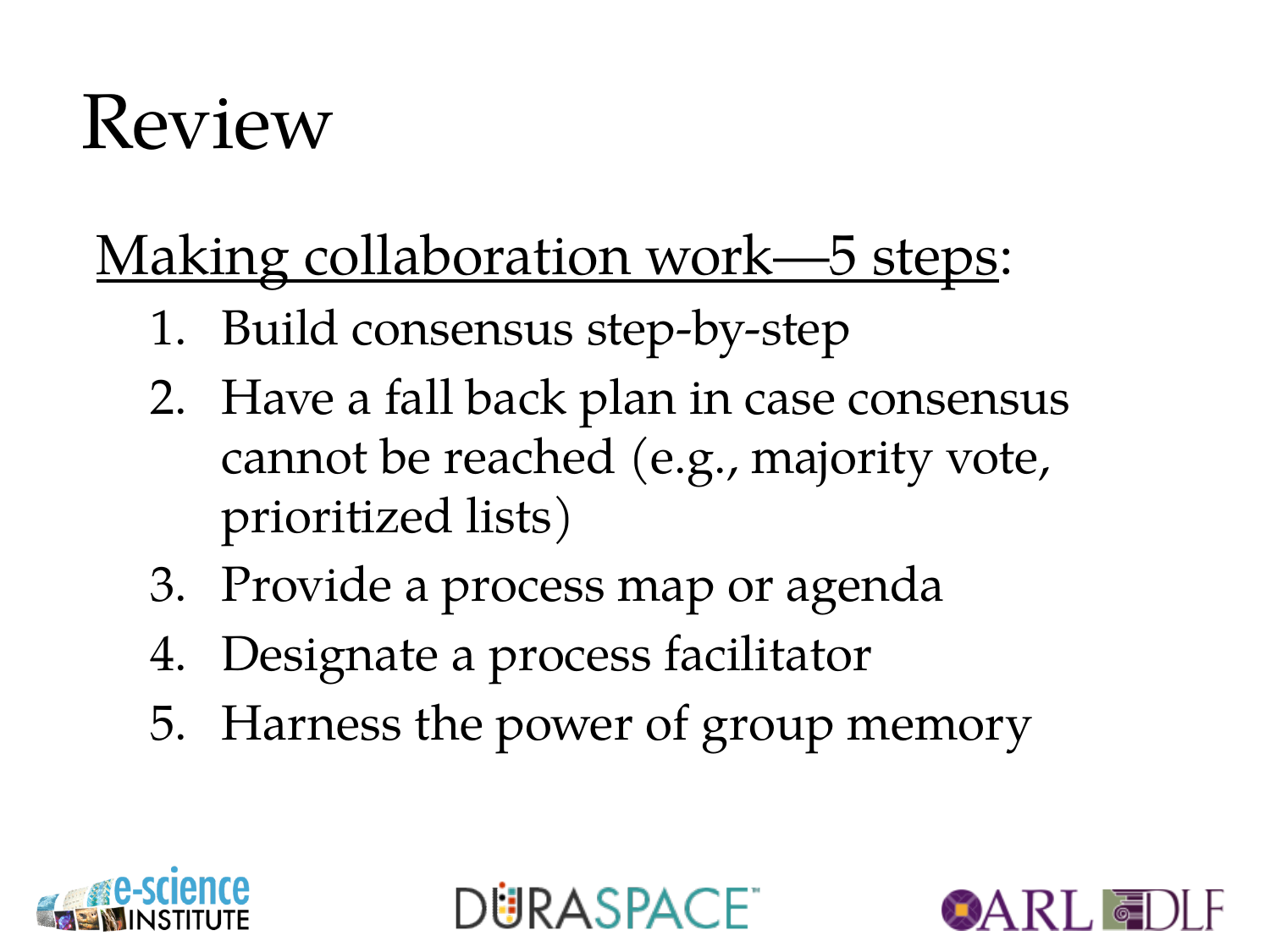

# Review
Making collaboration work—5 steps:
Build consensus step-by-step
Have a fall back plan in case consensus cannot be reached (e.g., majority vote, prioritized lists)
Provide a process map or agenda
Designate a process facilitator
Harness the power of group memory